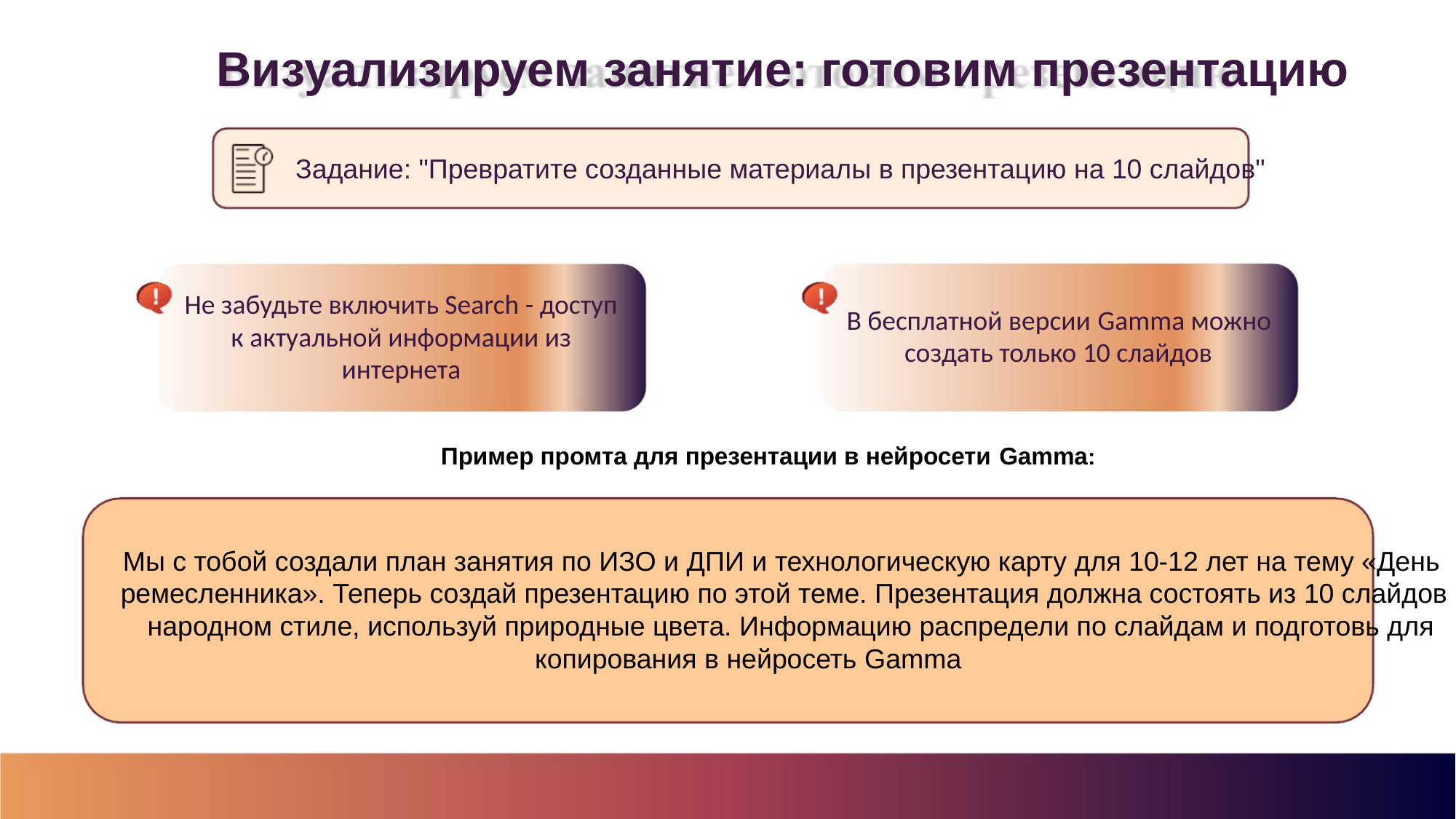

Визуализируем занятие: готовим презентацию
Задание: "Превратите созданные материалы в презентацию на 10 слайдов"
Не забудьте включить Search - доступ
В бесплатной версии Gamma можно
создать только 10 слайдов
к актуальной информации из
интернета
Пример промта для презентации в нейросети Gamma:
Мы с тобой создали план занятия по ИЗО и ДПИ и технологическую карту для 10-12 лет на тему «День
ремесленника». Теперь создай презентацию по этой теме. Презентация должна состоять из 10 слайдов в
народном стиле, используй природные цвета. Информацию распредели по слайдам и подготовь для
копирования в нейросеть Gamma